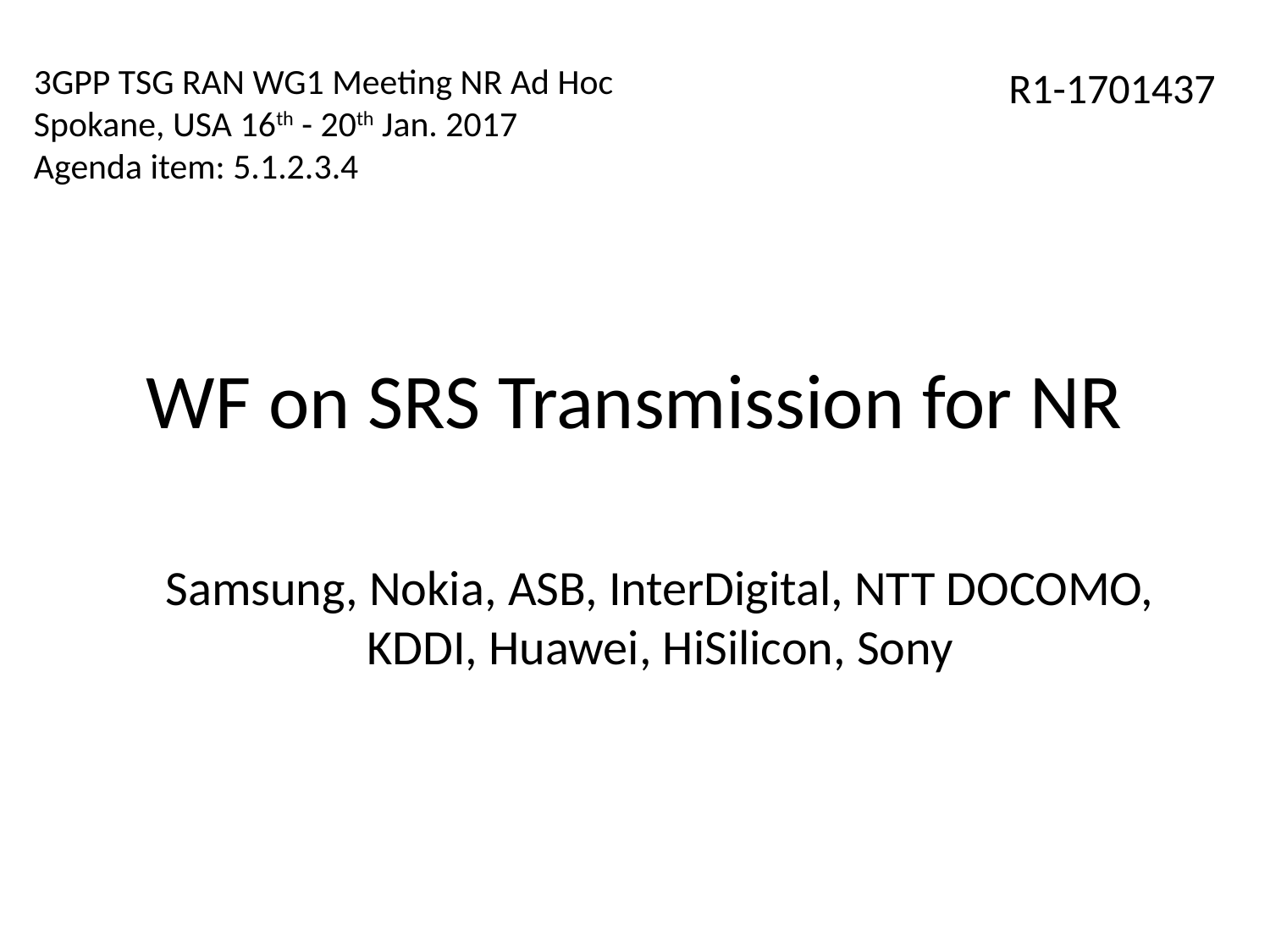

3GPP TSG RAN WG1 Meeting NR Ad Hoc
Spokane, USA 16th - 20th Jan. 2017
Agenda item: 5.1.2.3.4
R1-1701437
# WF on SRS Transmission for NR
Samsung, Nokia, ASB, InterDigital, NTT DOCOMO, KDDI, Huawei, HiSilicon, Sony